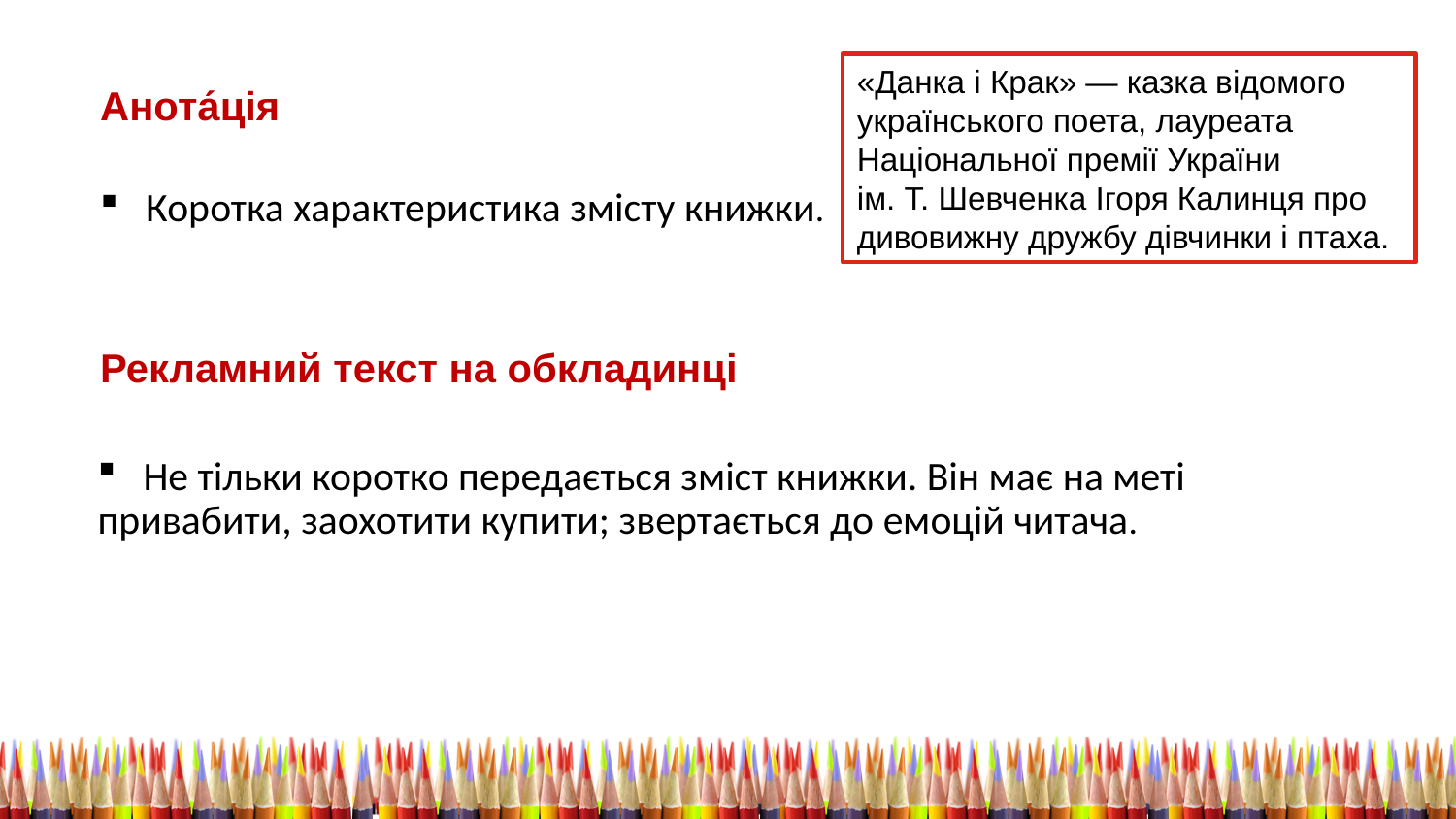

«Данка і Крак» — казка відомого
українського поета, лауреата
Національної премії України
ім. Т. Шевченка Ігоря Калинця про
дивовижну дружбу дівчинки і птаха.
Анота́ція

Коротка характеристика змісту книжки.
Рекламний текст на обкладинці

Не тільки коротко передається зміст книжки. Він має на меті
привабити, заохотити купити; звертається до емоцій читача.